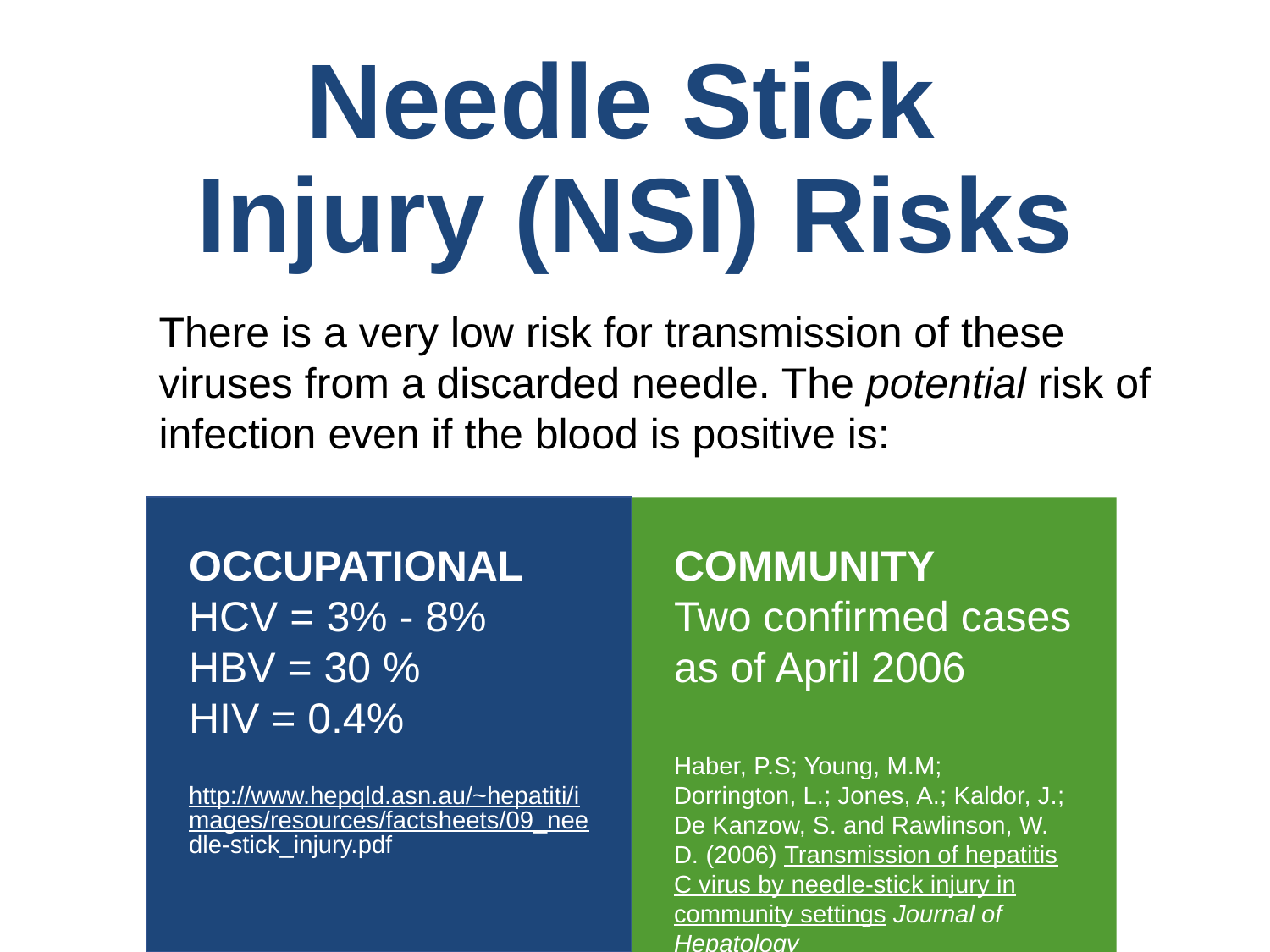

# Needle Stick Injury (NSI) Risks
There is a very low risk for transmission of these viruses from a discarded needle. The potential risk of infection even if the blood is positive is:

OCCUPATIONAL
HCV = 3% - 8%
HBV = 30 %
HIV = 0.4%

http://www.hepqld.asn.au/~hepatiti/images/resources/factsheets/09_needle-stick_injury.pdf

COMMUNITY
Two confirmed cases as of April 2006

Haber, P.S; Young, M.M;  Dorrington, L.; Jones, A.; Kaldor, J.; De Kanzow, S. and Rawlinson, W. D. (2006) Transmission of hepatitis C virus by needle-stick injury in community settings Journal of Hepatology